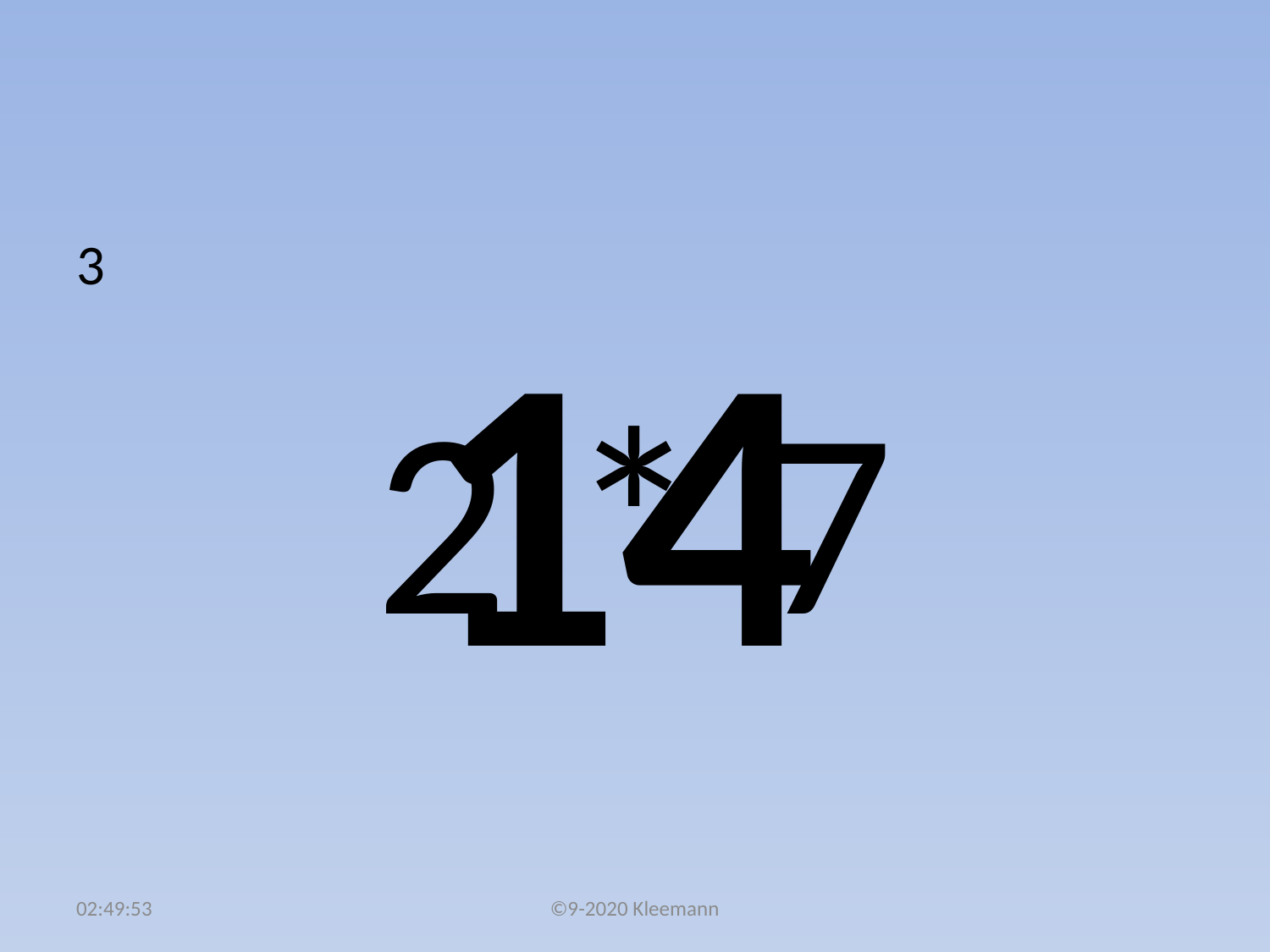

#
3
2 * 7
14
02:49:53
©9-2020 Kleemann